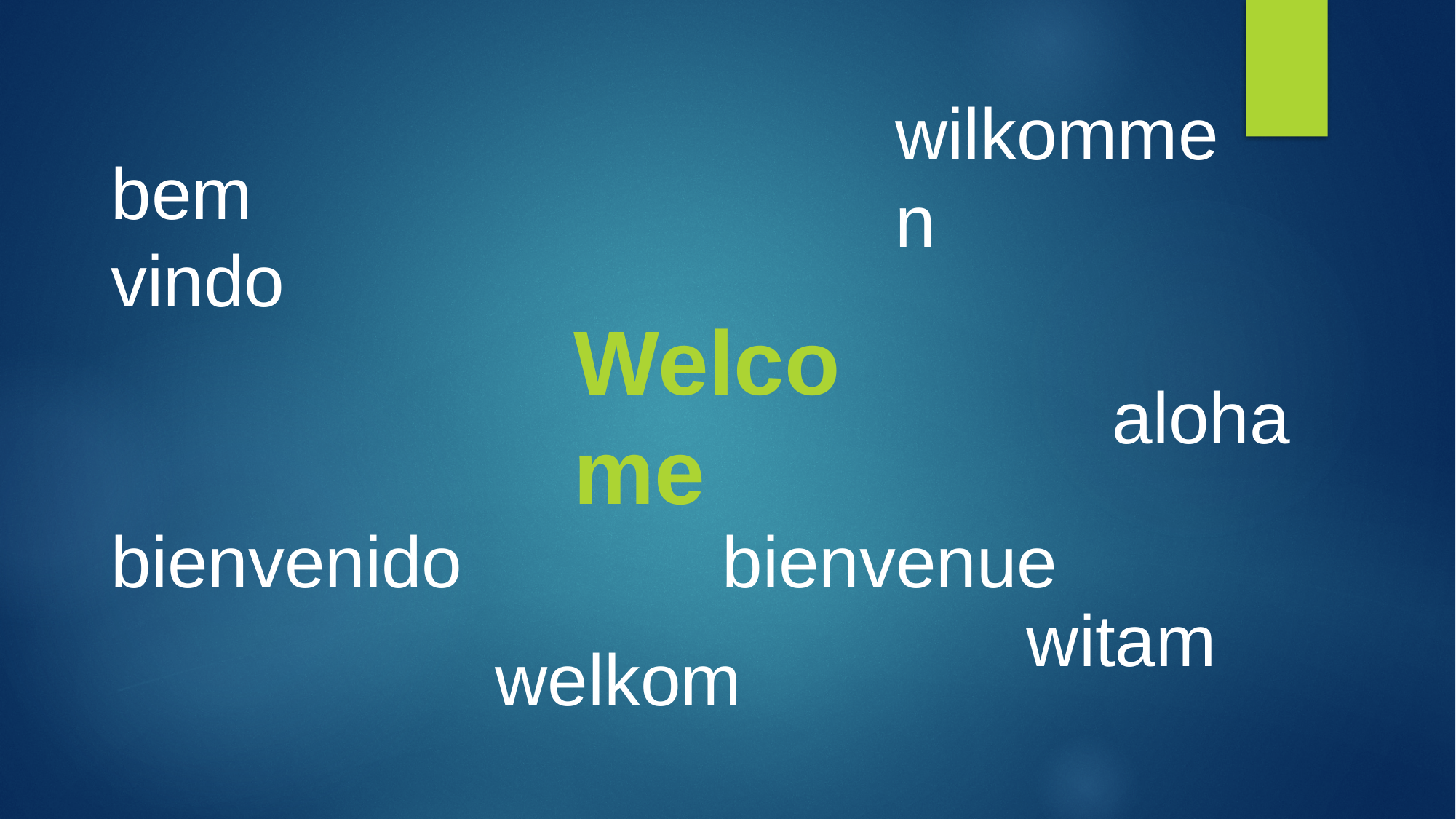

wilkommen
bem vindo
Welcome
aloha
bienvenido
bienvenue
witam
welkom